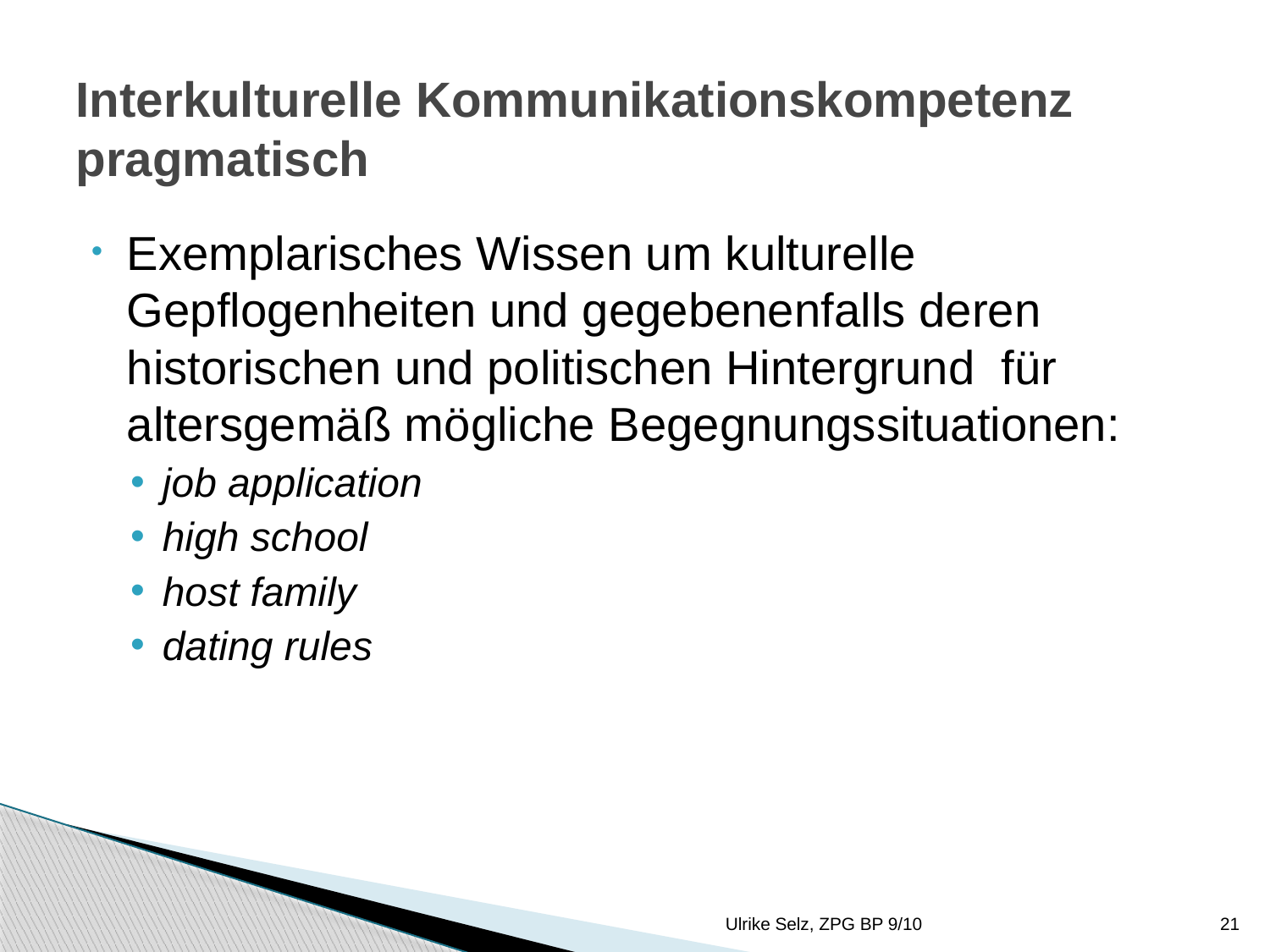

# Interkulturelle Kommunikationskompetenz pragmatisch
Exemplarisches Wissen um kulturelle Gepflogenheiten und gegebenenfalls deren historischen und politischen Hintergrund  für altersgemäß mögliche Begegnungssituationen:
job application
high school
host family
dating rules

Ulrike Selz, ZPG BP 9/10
21